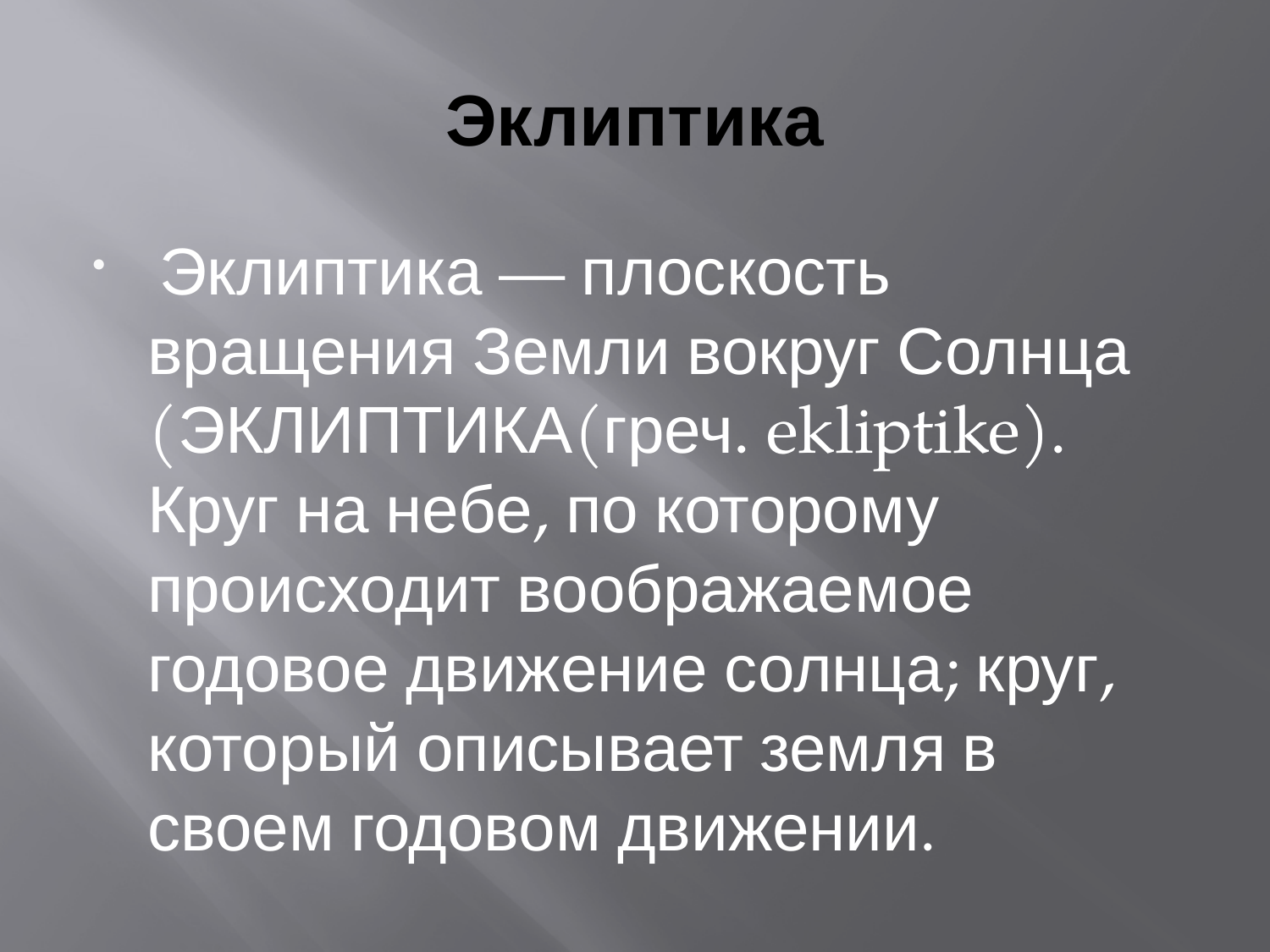

# Эклиптика
 Эклиптика — плоскость вращения Земли вокруг Солнца (ЭКЛИПТИКА(греч. ekliptike). Круг на небе, по которому происходит воображаемое годовое движение солнца; круг, который описывает земля в своем годовом движении.